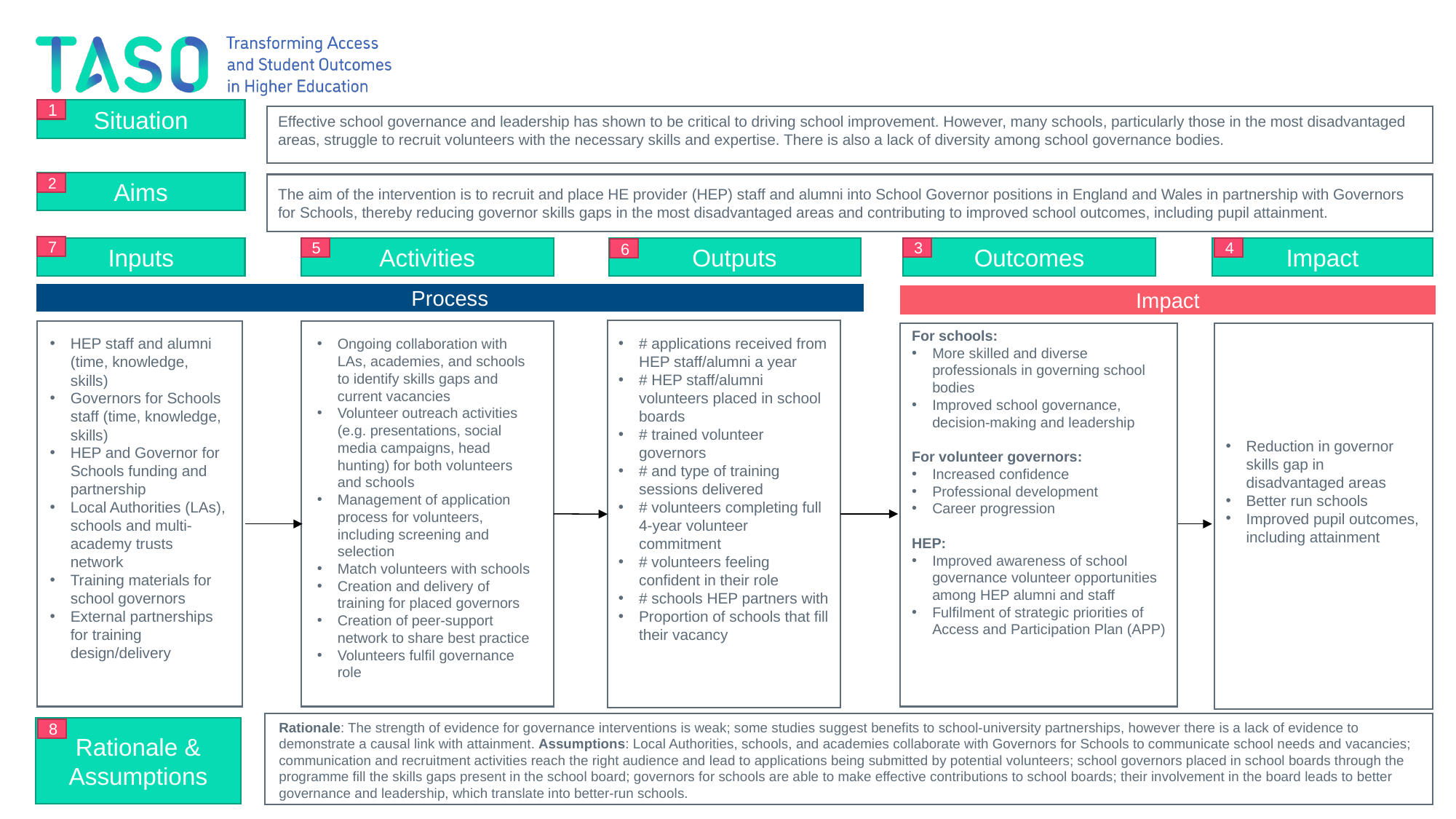

Situation
Effective school governance and leadership has shown to be critical to driving school improvement. However, many schools, particularly those in the most disadvantaged areas, struggle to recruit volunteers with the necessary skills and expertise. There is also a lack of diversity among school governance bodies.
Aims
The aim of the intervention is to recruit and place HE provider (HEP) staff and alumni into School Governor positions in England and Wales in partnership with Governors for Schools, thereby reducing governor skills gaps in the most disadvantaged areas and contributing to improved school outcomes, including pupil attainment.
Inputs
Activities
Outputs
Outcomes
Impact
Process
Impact

Rationale & Assumptions
For schools:
More skilled and diverse professionals in governing school bodies
Improved school governance, decision-making and leadership

For volunteer governors:
Increased confidence
Professional development
Career progression

HEP:
Improved awareness of school governance volunteer opportunities among HEP alumni and staff
Fulfilment of strategic priorities of Access and Participation Plan (APP)
# applications received from HEP staff/alumni a year
# HEP staff/alumni volunteers placed in school boards
# trained volunteer governors
# and type of training sessions delivered
# volunteers completing full 4-year volunteer commitment
# volunteers feeling confident in their role
# schools HEP partners with
Proportion of schools that fill their vacancy

HEP staff and alumni (time, knowledge, skills)
Governors for Schools staff (time, knowledge, skills)
HEP and Governor for Schools funding and partnership
Local Authorities (LAs), schools and multi-academy trusts network
Training materials for school governors
External partnerships for training design/delivery

Ongoing collaboration with LAs, academies, and schools to identify skills gaps and current vacancies
Volunteer outreach activities (e.g. presentations, social media campaigns, head hunting) for both volunteers and schools
Management of application process for volunteers, including screening and selection
Match volunteers with schools
Creation and delivery of training for placed governors
Creation of peer-support network to share best practice
Volunteers fulfil governance role

Reduction in governor skills gap in disadvantaged areas
Better run schools
Improved pupil outcomes, including attainment

Rationale: The strength of evidence for governance interventions is weak; some studies suggest benefits to school-university partnerships, however there is a lack of evidence to demonstrate a causal link with attainment. Assumptions: Local Authorities, schools, and academies collaborate with Governors for Schools to communicate school needs and vacancies; communication and recruitment activities reach the right audience and lead to applications being submitted by potential volunteers; school governors placed in school boards through the programme fill the skills gaps present in the school board; governors for schools are able to make effective contributions to school boards; their involvement in the board leads to better governance and leadership, which translate into better-run schools.
1
2
7
4
5
3
6
8